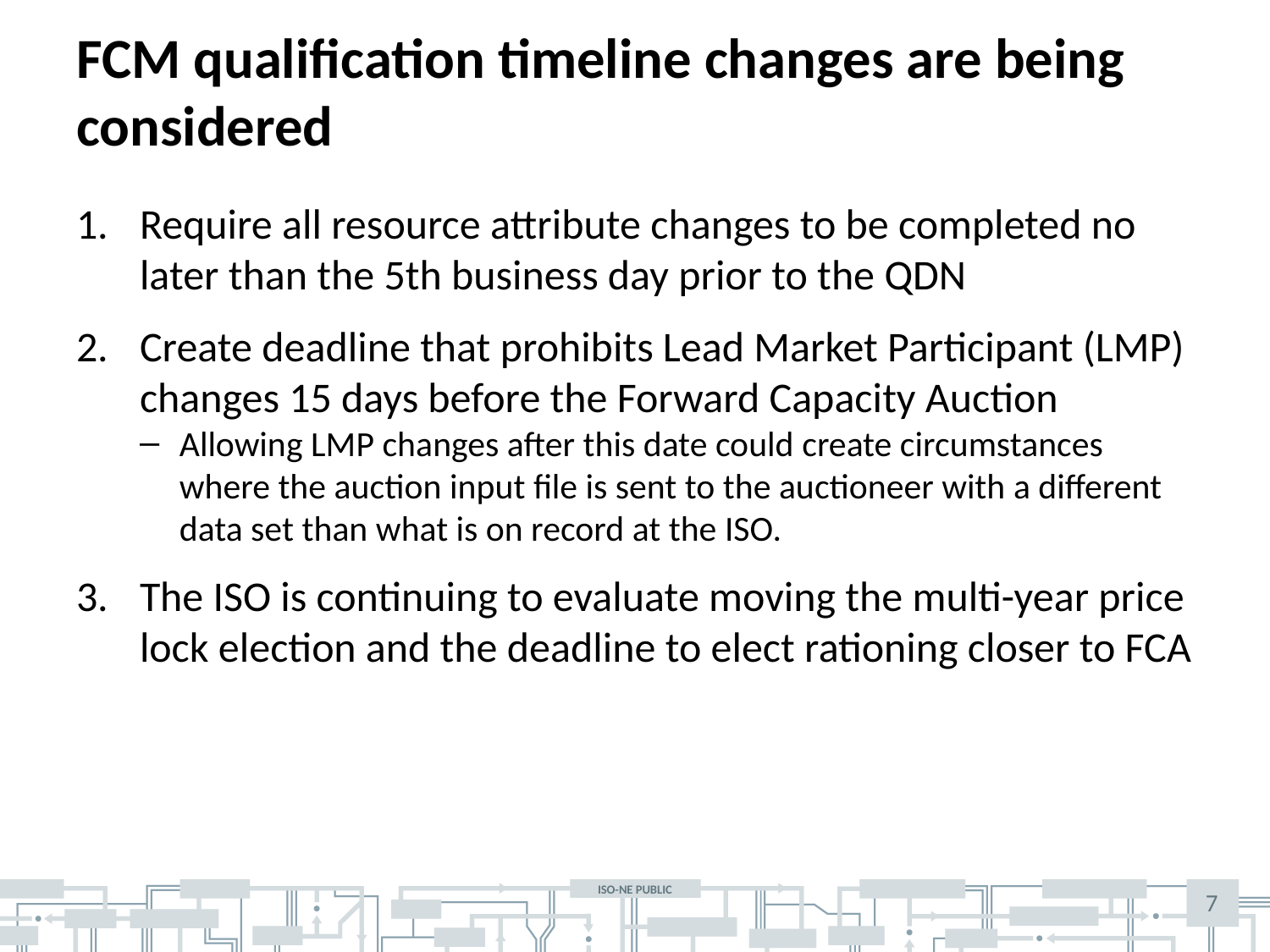

# FCM qualification timeline changes are being considered
Require all resource attribute changes to be completed no later than the 5th business day prior to the QDN
Create deadline that prohibits Lead Market Participant (LMP) changes 15 days before the Forward Capacity Auction
Allowing LMP changes after this date could create circumstances where the auction input file is sent to the auctioneer with a different data set than what is on record at the ISO.
The ISO is continuing to evaluate moving the multi-year price lock election and the deadline to elect rationing closer to FCA

7